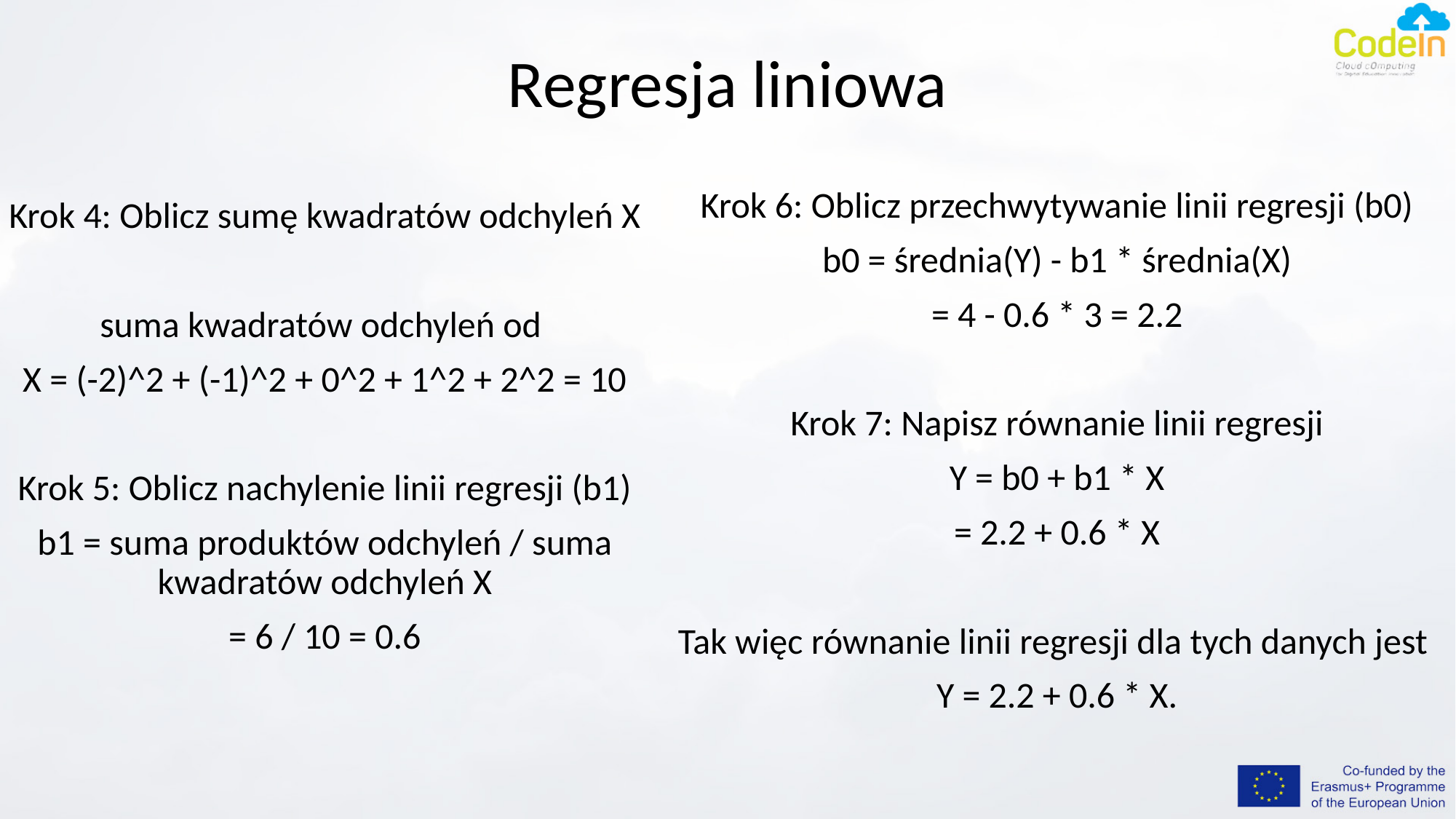

# Regresja liniowa
Krok 6: Oblicz przechwytywanie linii regresji (b0)
b0 = średnia(Y) - b1 * średnia(X)
= 4 - 0.6 * 3 = 2.2

Krok 7: Napisz równanie linii regresji
Y = b0 + b1 * X
= 2.2 + 0.6 * X

Tak więc równanie linii regresji dla tych danych jest
Y = 2.2 + 0.6 * X.
Krok 4: Oblicz sumę kwadratów odchyleń X

suma kwadratów odchyleń od
X = (-2)^2 + (-1)^2 + 0^2 + 1^2 + 2^2 = 10

Krok 5: Oblicz nachylenie linii regresji (b1)
b1 = suma produktów odchyleń / suma kwadratów odchyleń X
= 6 / 10 = 0.6